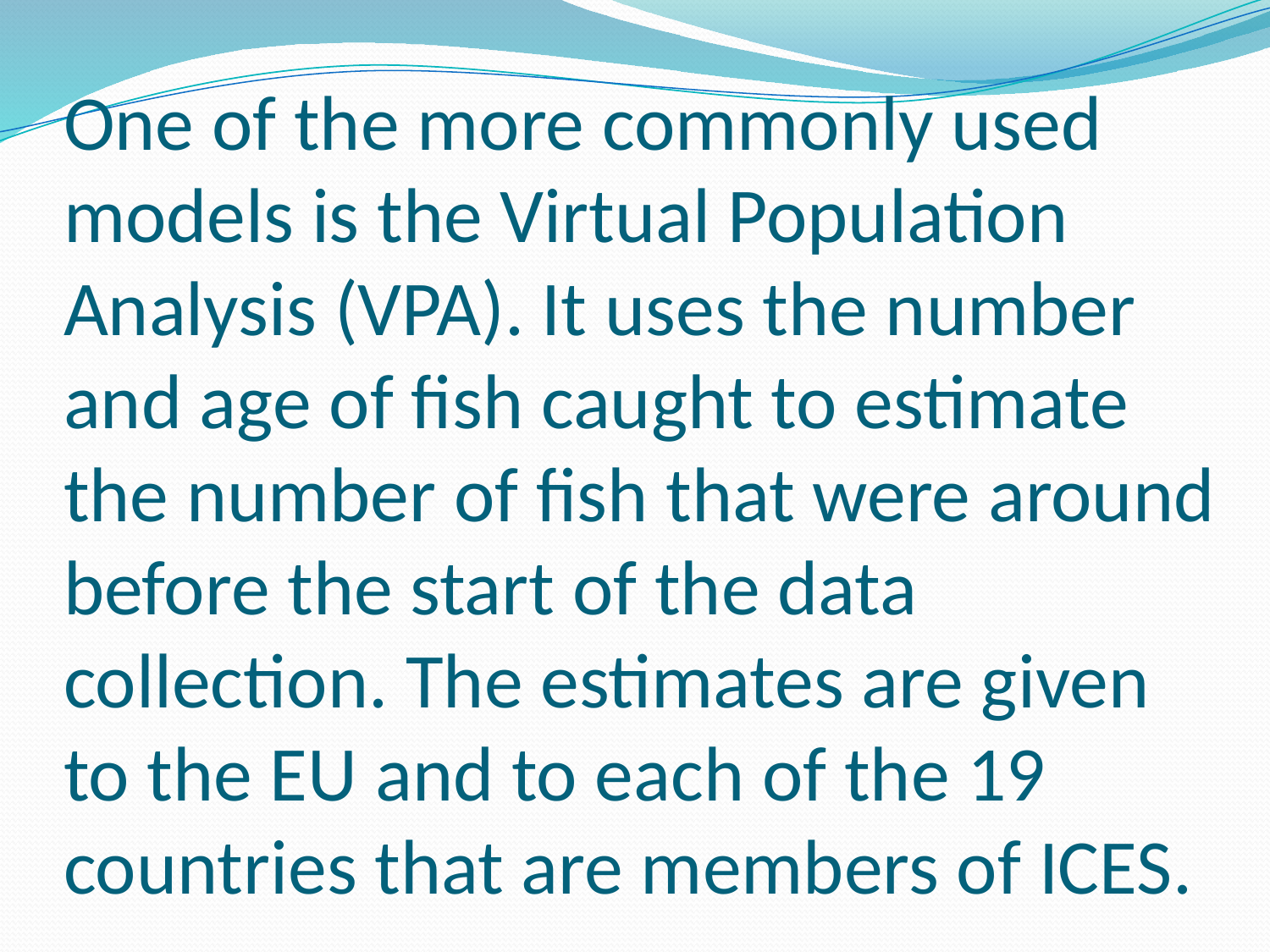

# One of the more commonly used models is the Virtual Population Analysis (VPA). It uses the number and age of fish caught to estimate the number of fish that were around before the start of the data collection. The estimates are given to the EU and to each of the 19 countries that are members of ICES.